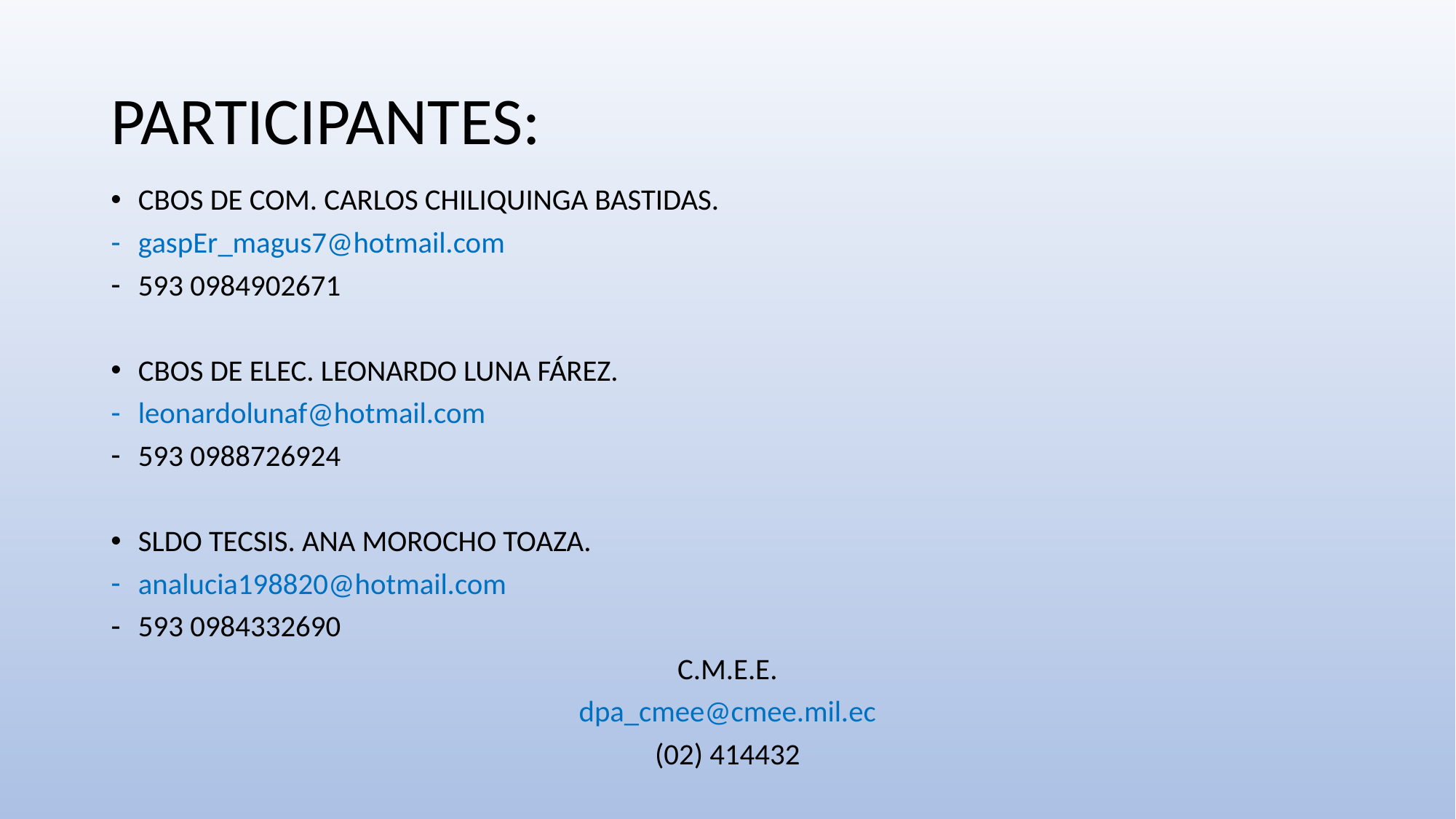

# PARTICIPANTES:
CBOS DE COM. CARLOS CHILIQUINGA BASTIDAS.
gaspEr_magus7@hotmail.com
593 0984902671

CBOS DE ELEC. LEONARDO LUNA FÁREZ.
leonardolunaf@hotmail.com
593 0988726924

SLDO TECSIS. ANA MOROCHO TOAZA.
analucia198820@hotmail.com
593 0984332690
C.M.E.E.
dpa_cmee@cmee.mil.ec
(02) 414432